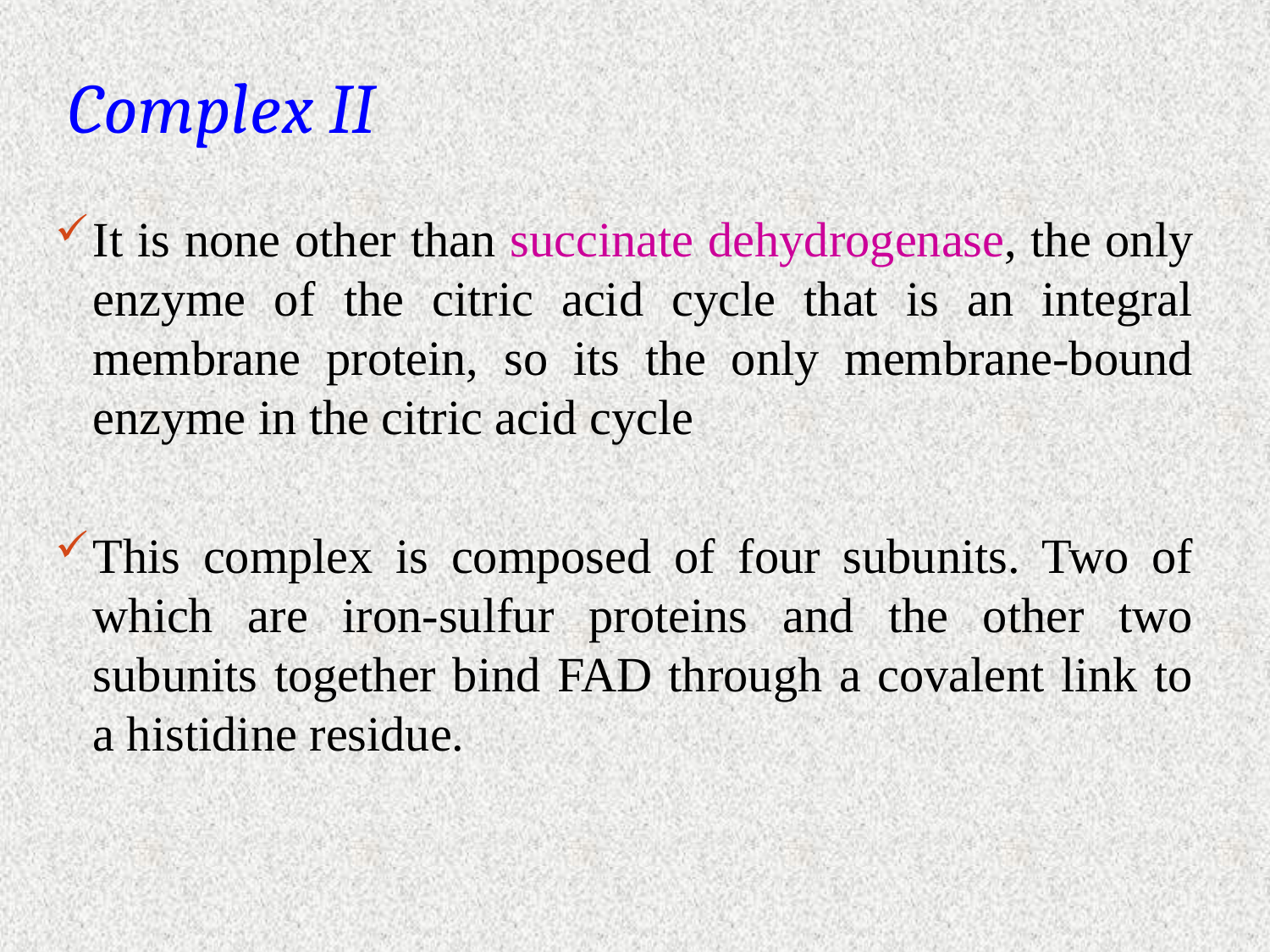

# Complex II
It is none other than succinate dehydrogenase, the only enzyme of the citric acid cycle that is an integral membrane protein, so its the only membrane-bound enzyme in the citric acid cycle

This complex is composed of four subunits. Two of which are iron-sulfur proteins and the other two subunits together bind FAD through a covalent link to a histidine residue.